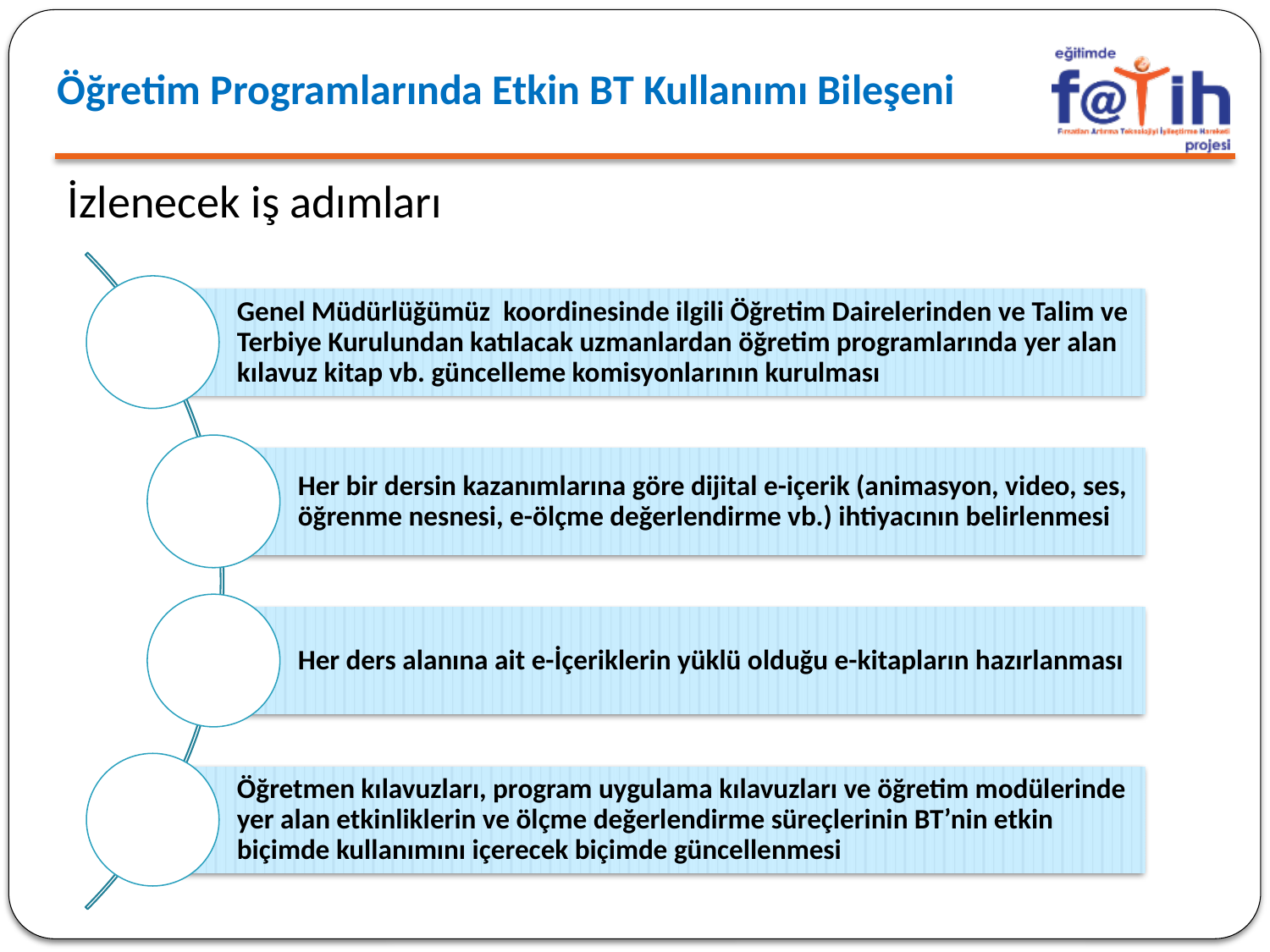

Öğretim Programlarında Etkin BT Kullanımı Bileşeni
İzlenecek iş adımları
Genel Müdürlüğümüz  koordinesinde ilgili Öğretim Dairelerinden ve Talim ve Terbiye Kurulundan katılacak uzmanlardan öğretim programlarında yer alan kılavuz kitap vb. güncelleme komisyonlarının kurulması
Her bir dersin kazanımlarına göre dijital e-içerik (animasyon, video, ses, öğrenme nesnesi, e-ölçme değerlendirme vb.) ihtiyacının belirlenmesi
Her ders alanına ait e-İçeriklerin yüklü olduğu e-kitapların hazırlanması
Öğretmen kılavuzları, program uygulama kılavuzları ve öğretim modülerinde yer alan etkinliklerin ve ölçme değerlendirme süreçlerinin BT’nin etkin biçimde kullanımını içerecek biçimde güncellenmesi